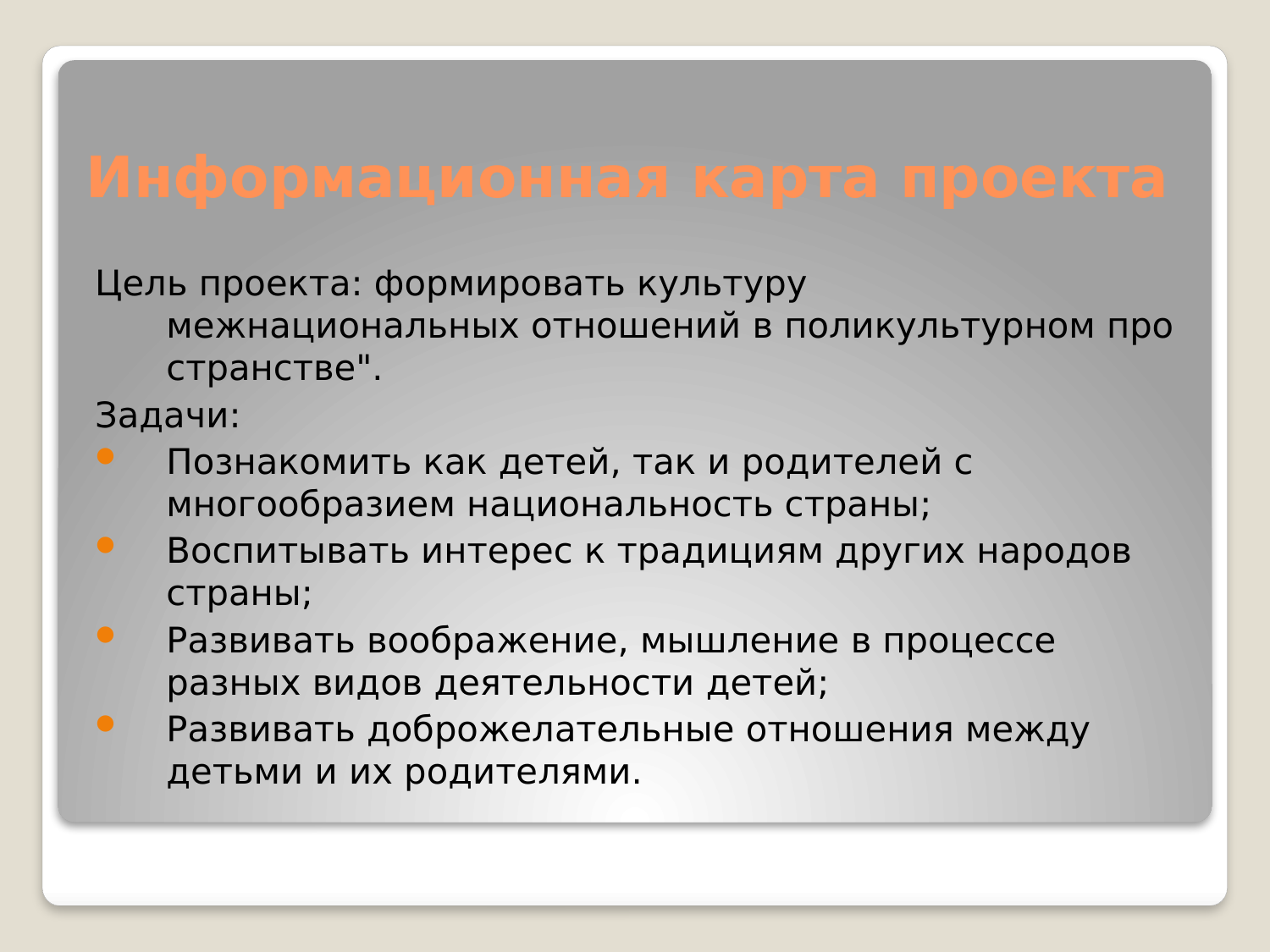

# Информационная карта проекта
Цель проекта: формировать культуру межнациональных отношений в поликультурном пространстве".
Задачи:
Познакомить как детей, так и родителей с многообразием национальность страны;
Воспитывать интерес к традициям других народов страны;
Развивать воображение, мышление в процессе разных видов деятельности детей;
Развивать доброжелательные отношения между детьми и их родителями.